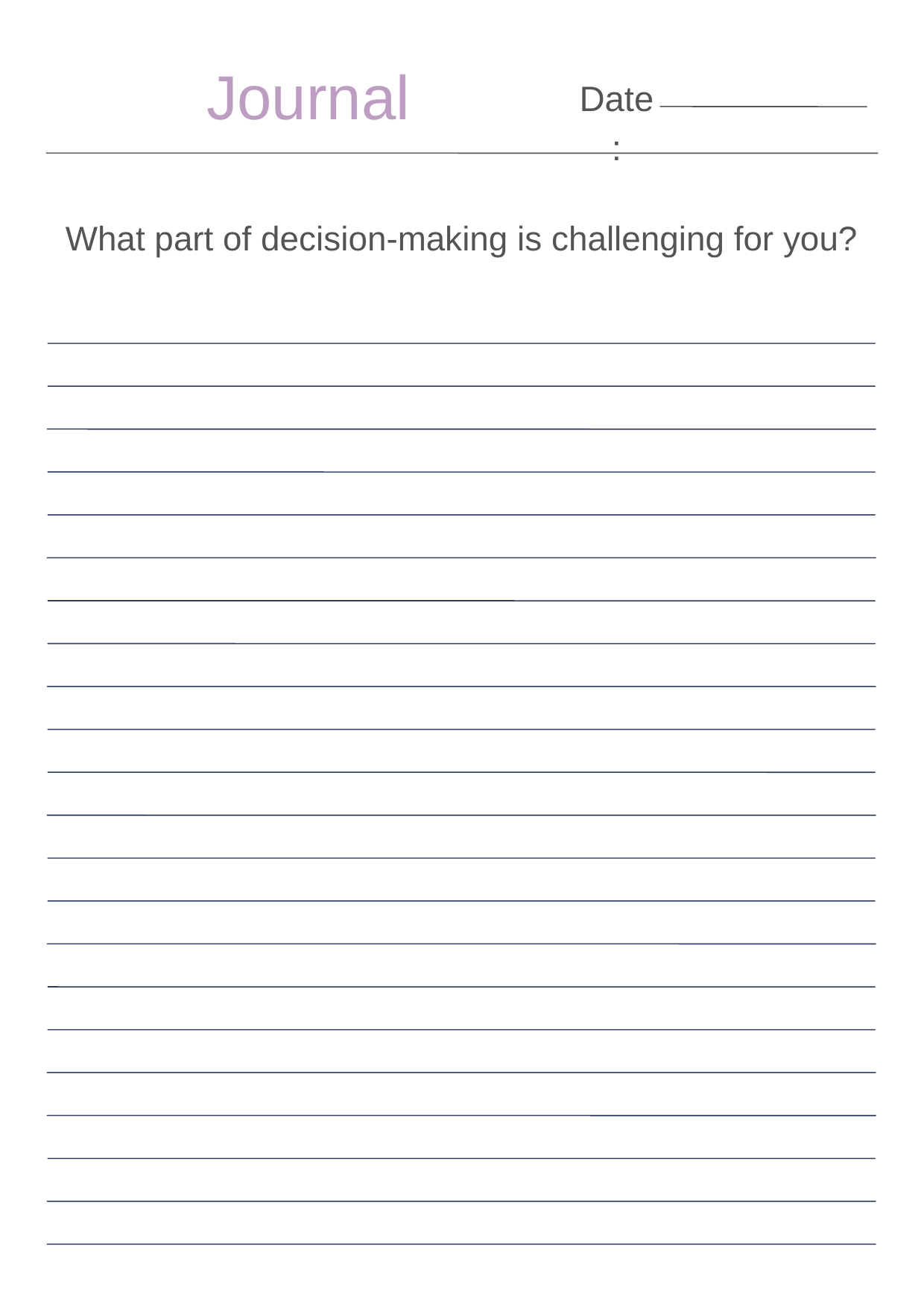

Journal
Date:

What part of decision-making is challenging for you?